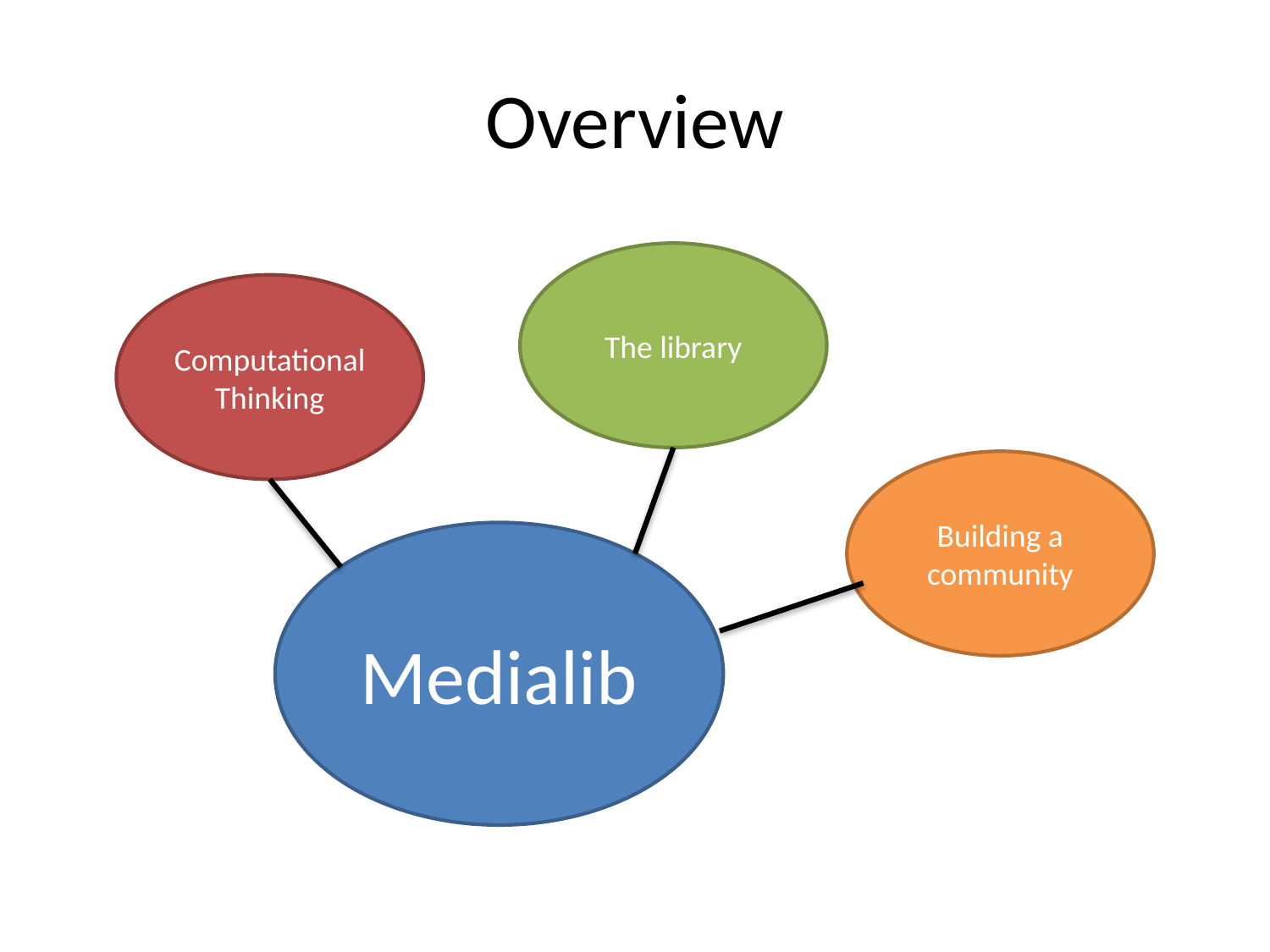

# Overview
The library
Computational Thinking
Building a community
Medialib